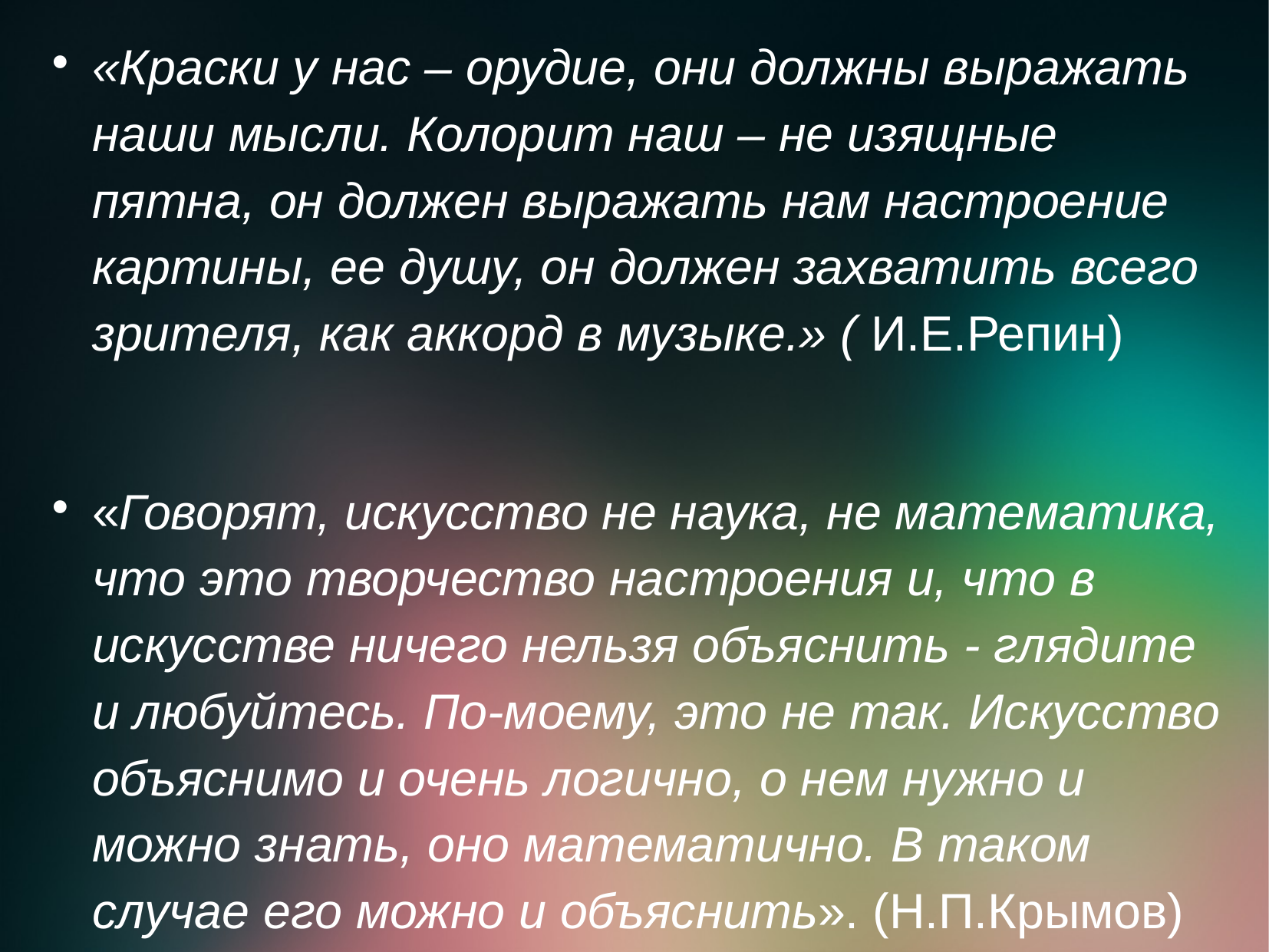

«Краски у нас – орудие, они должны выражать наши мысли. Колорит наш – не изящные пятна, он должен выражать нам настроение картины, ее душу, он должен захватить всего зрителя, как аккорд в музыке.» ( И.Е.Репин)

«Говорят, искусство не наука, не математика, что это творчество настроения и, что в искусстве ничего нельзя объяснить - глядите и любуйтесь. По-моему, это не так. Искусство объяснимо и очень логично, о нем нужно и можно знать, оно математично. В таком случае его можно и объяснить». (Н.П.Крымов)